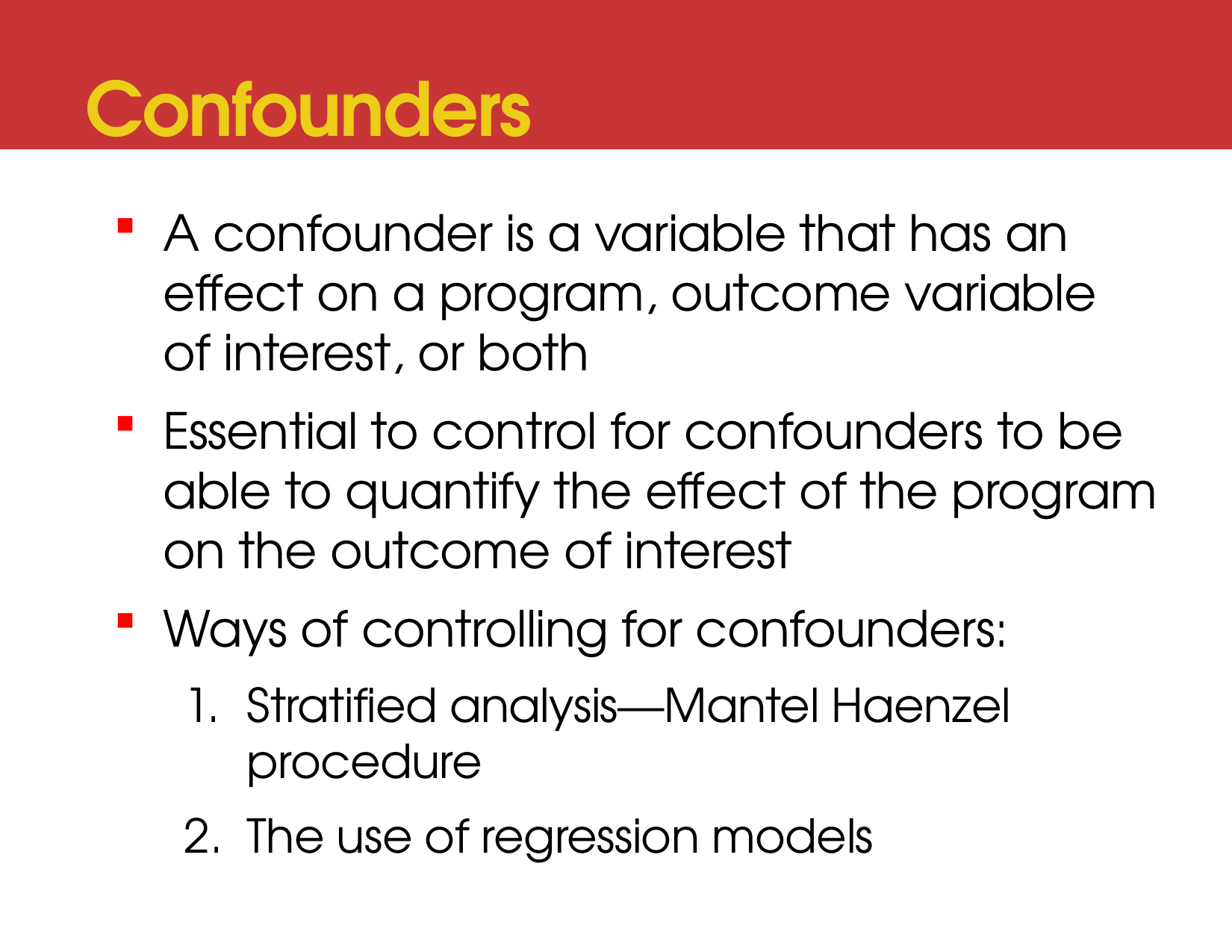

# Confounders
A confounder is a variable that has an effect on a program, outcome variable
of interest, or both
Essential to control for confounders to be able to quantify the effect of the program on the outcome of interest
Ways of controlling for confounders:
Stratified analysis—Mantel Haenzel procedure
The use of regression models